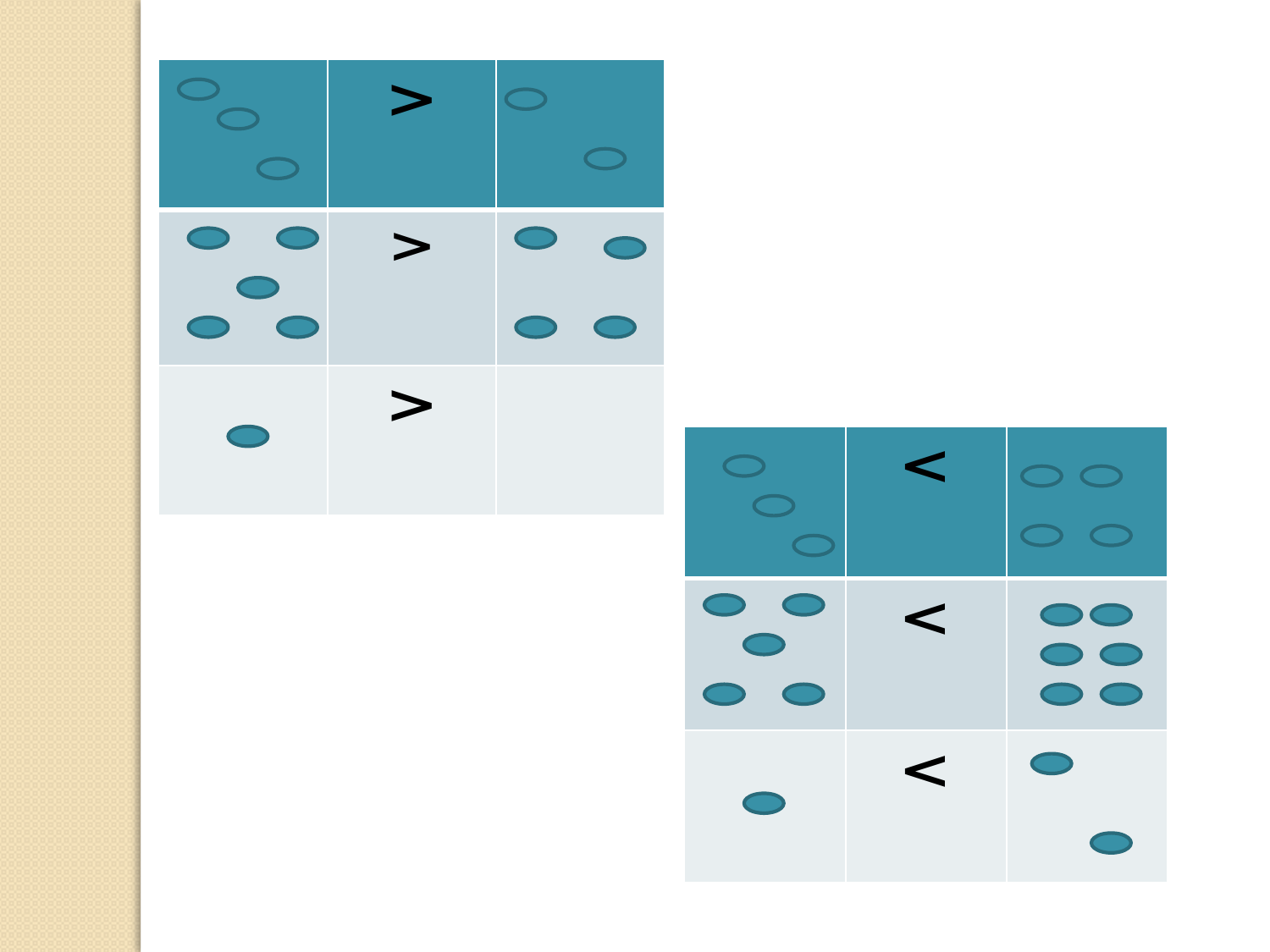

|  | > |  |
| --- | --- | --- |
|  | > |  |
|  | > |  |

|  | < |  |
| --- | --- | --- |
|  | < |  |
|  | < |  |